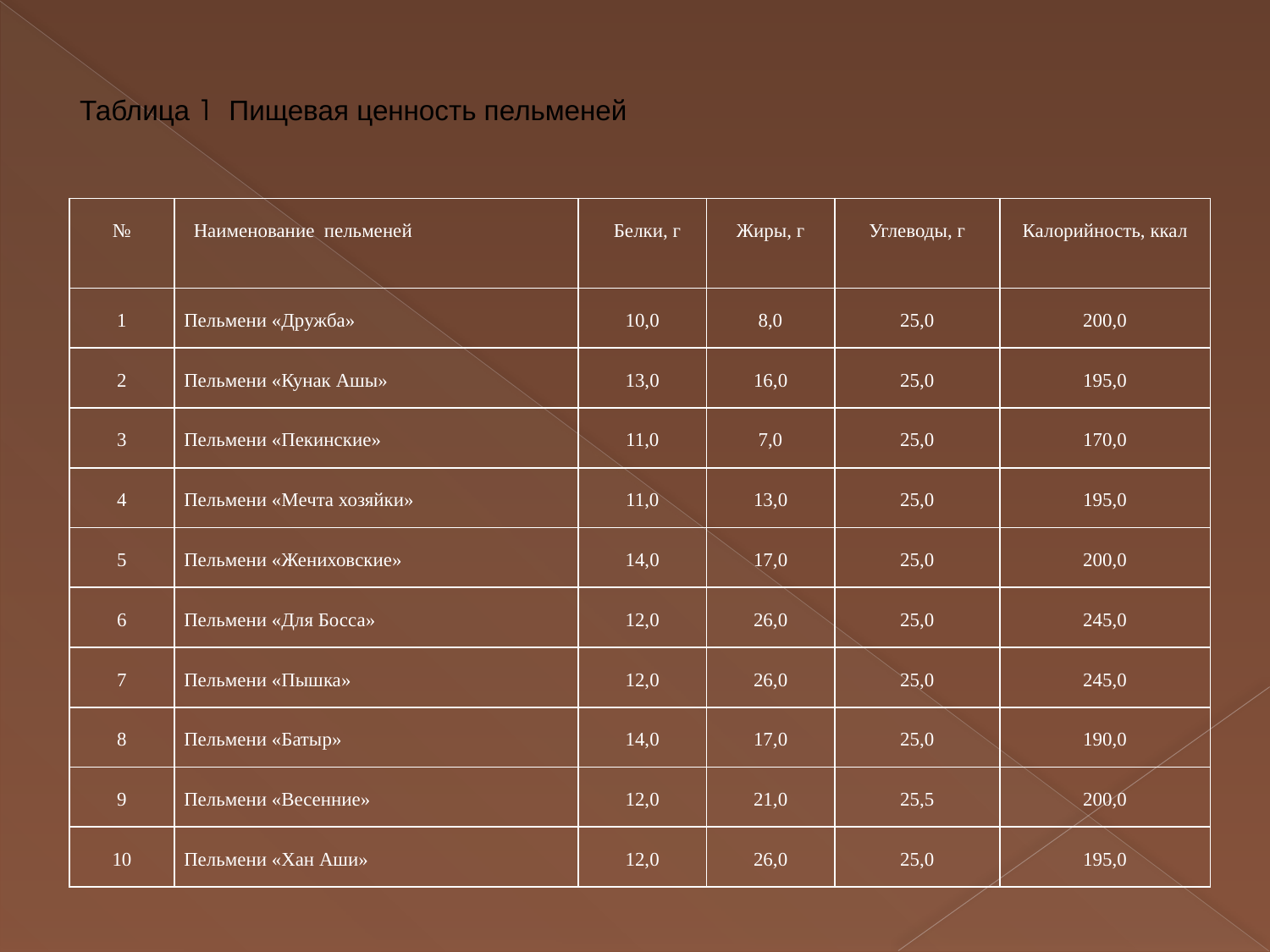

# Таблица 1  Пищевая ценность пельменей
| № | Наименование  пельменей | Белки, г | Жиры, г | Углеводы, г | Калорийность, ккал |
| --- | --- | --- | --- | --- | --- |
| 1 | Пельмени «Дружба» | 10,0 | 8,0 | 25,0 | 200,0 |
| 2 | Пельмени «Кунак Ашы» | 13,0 | 16,0 | 25,0 | 195,0 |
| 3 | Пельмени «Пекинские» | 11,0 | 7,0 | 25,0 | 170,0 |
| 4 | Пельмени «Мечта хозяйки» | 11,0 | 13,0 | 25,0 | 195,0 |
| 5 | Пельмени «Жениховские» | 14,0 | 17,0 | 25,0 | 200,0 |
| 6 | Пельмени «Для Босса» | 12,0 | 26,0 | 25,0 | 245,0 |
| 7 | Пельмени «Пышка» | 12,0 | 26,0 | 25,0 | 245,0 |
| 8 | Пельмени «Батыр» | 14,0 | 17,0 | 25,0 | 190,0 |
| 9 | Пельмени «Весенние» | 12,0 | 21,0 | 25,5 | 200,0 |
| 10 | Пельмени «Хан Аши» | 12,0 | 26,0 | 25,0 | 195,0 |